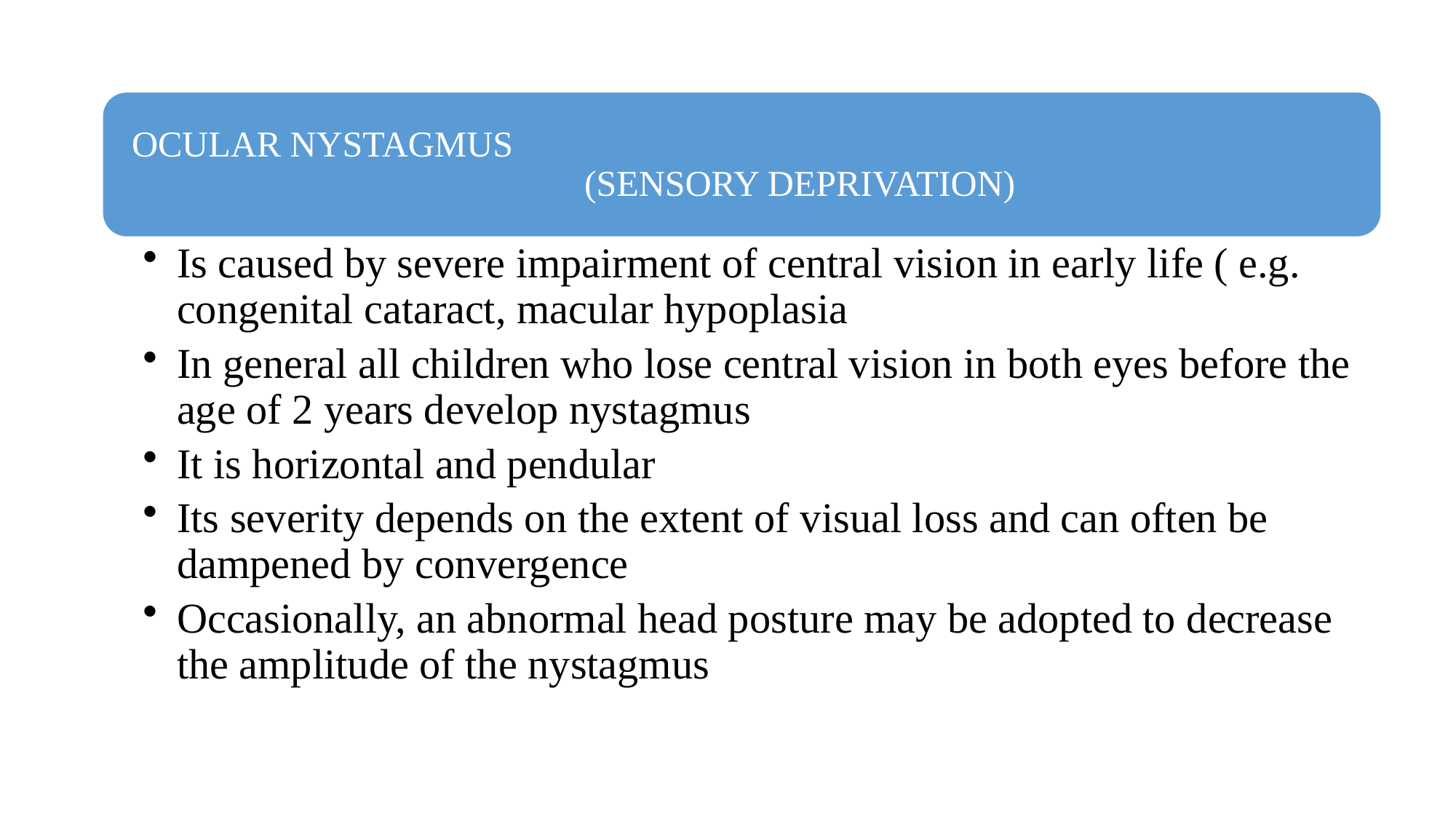

OCULAR NYSTAGMUS                                                                                                          (SENSORY DEPRIVATION)
Is caused by severe impairment of central vision in early life ( e.g. congenital cataract, macular hypoplasia
In general all children who lose central vision in both eyes before the age of 2 years develop nystagmus
It is horizontal and pendular
Its severity depends on the extent of visual loss and can often be dampened by convergence
Occasionally, an abnormal head posture may be adopted to decrease the amplitude of the nystagmus